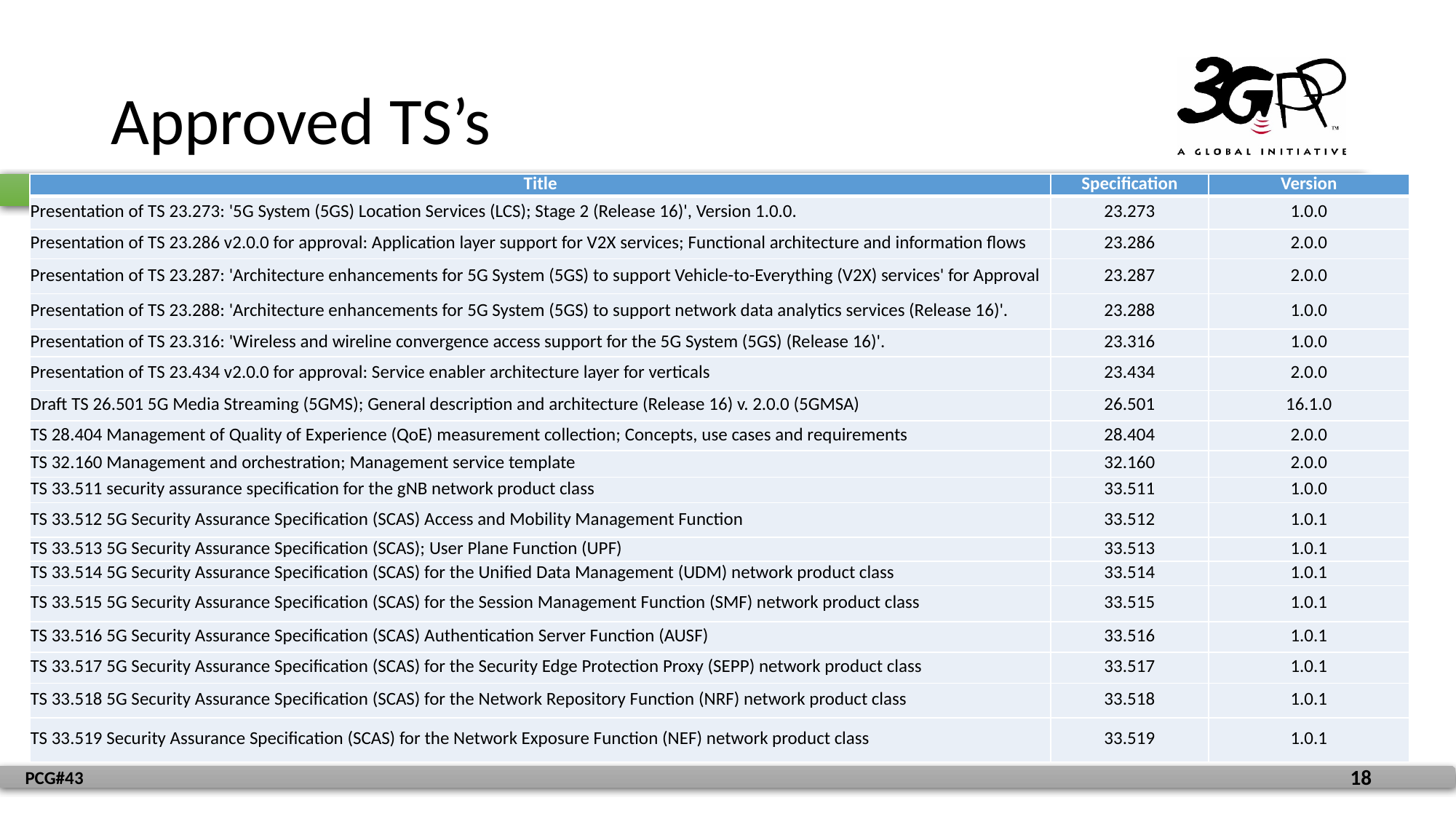

# Approved TS’s
| Title | Specification | Version |
| --- | --- | --- |
| Presentation of TS 23.273: '5G System (5GS) Location Services (LCS); Stage 2 (Release 16)', Version 1.0.0. | 23.273 | 1.0.0 |
| Presentation of TS 23.286 v2.0.0 for approval: Application layer support for V2X services; Functional architecture and information flows | 23.286 | 2.0.0 |
| Presentation of TS 23.287: 'Architecture enhancements for 5G System (5GS) to support Vehicle-to-Everything (V2X) services' for Approval | 23.287 | 2.0.0 |
| Presentation of TS 23.288: 'Architecture enhancements for 5G System (5GS) to support network data analytics services (Release 16)'. | 23.288 | 1.0.0 |
| Presentation of TS 23.316: 'Wireless and wireline convergence access support for the 5G System (5GS) (Release 16)'. | 23.316 | 1.0.0 |
| Presentation of TS 23.434 v2.0.0 for approval: Service enabler architecture layer for verticals | 23.434 | 2.0.0 |
| Draft TS 26.501 5G Media Streaming (5GMS); General description and architecture (Release 16) v. 2.0.0 (5GMSA) | 26.501 | 16.1.0 |
| TS 28.404 Management of Quality of Experience (QoE) measurement collection; Concepts, use cases and requirements | 28.404 | 2.0.0 |
| TS 32.160 Management and orchestration; Management service template | 32.160 | 2.0.0 |
| TS 33.511 security assurance specification for the gNB network product class | 33.511 | 1.0.0 |
| TS 33.512 5G Security Assurance Specification (SCAS) Access and Mobility Management Function | 33.512 | 1.0.1 |
| TS 33.513 5G Security Assurance Specification (SCAS); User Plane Function (UPF) | 33.513 | 1.0.1 |
| TS 33.514 5G Security Assurance Specification (SCAS) for the Unified Data Management (UDM) network product class | 33.514 | 1.0.1 |
| TS 33.515 5G Security Assurance Specification (SCAS) for the Session Management Function (SMF) network product class | 33.515 | 1.0.1 |
| TS 33.516 5G Security Assurance Specification (SCAS) Authentication Server Function (AUSF) | 33.516 | 1.0.1 |
| TS 33.517 5G Security Assurance Specification (SCAS) for the Security Edge Protection Proxy (SEPP) network product class | 33.517 | 1.0.1 |
| TS 33.518 5G Security Assurance Specification (SCAS) for the Network Repository Function (NRF) network product class | 33.518 | 1.0.1 |
| TS 33.519 Security Assurance Specification (SCAS) for the Network Exposure Function (NEF) network product class | 33.519 | 1.0.1 |